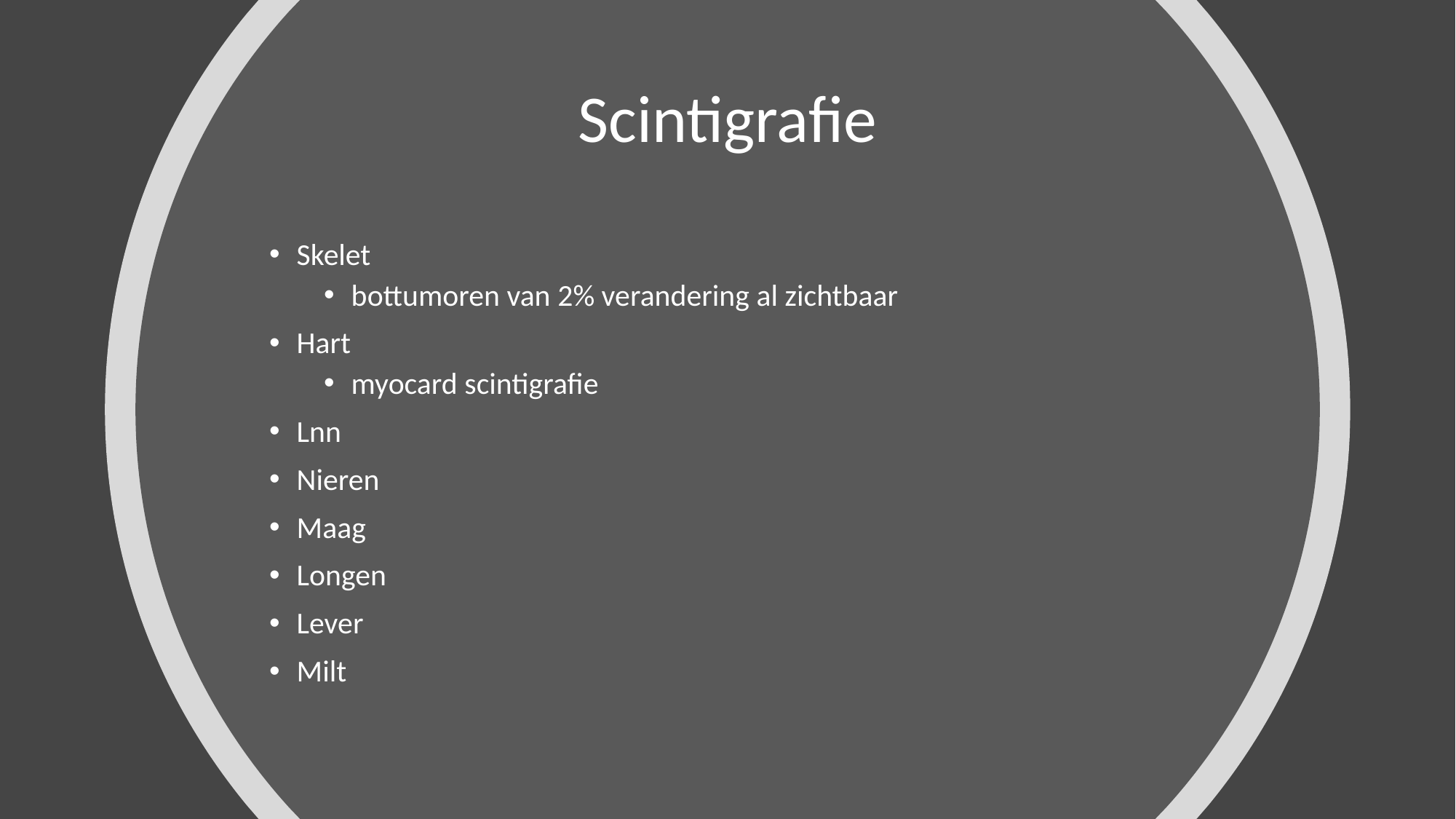

# Scintigrafie
Skelet
bottumoren van 2% verandering al zichtbaar
Hart
myocard scintigrafie
Lnn
Nieren
Maag
Longen
Lever
Milt